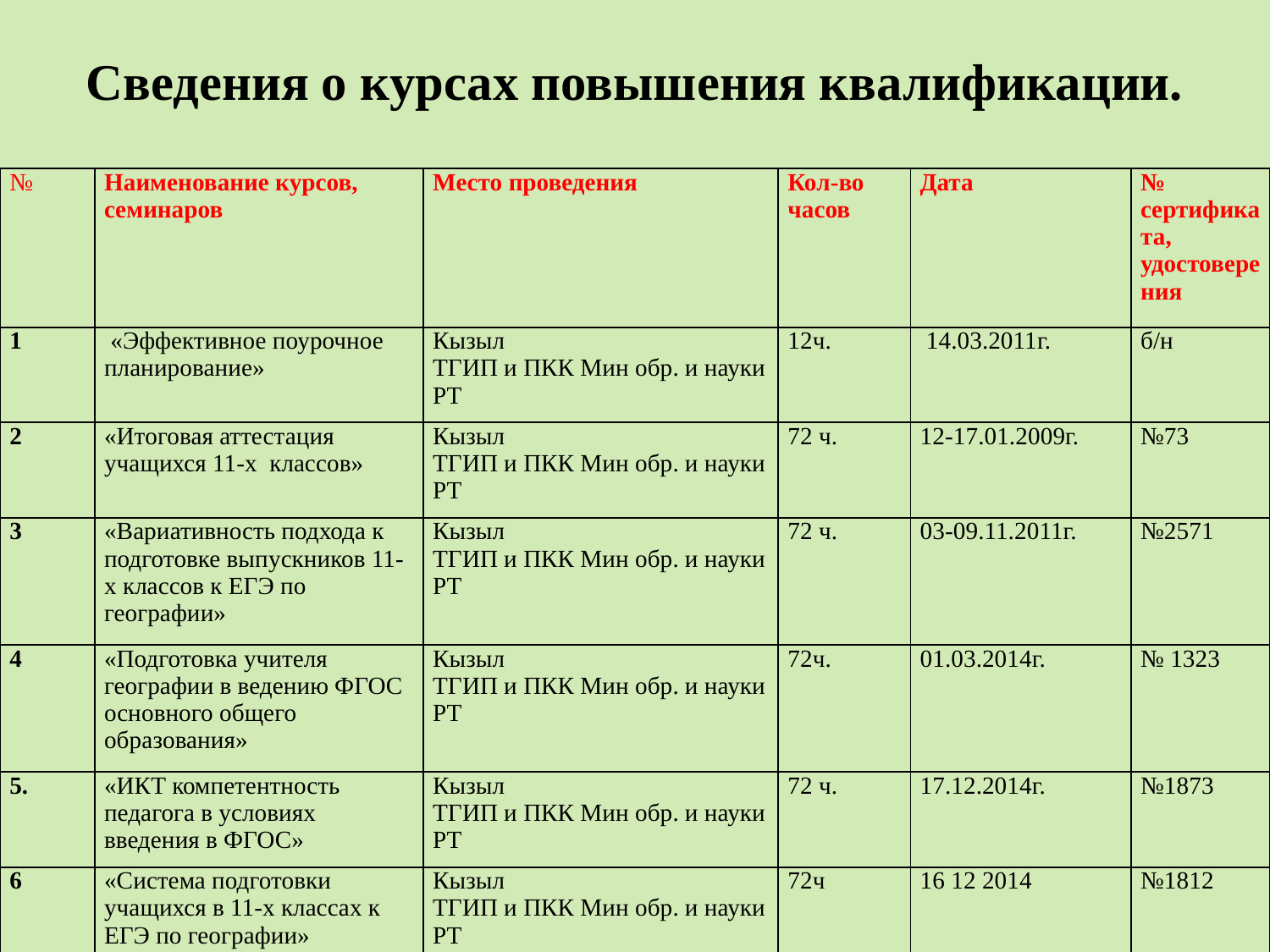

# Сведения о курсах повышения квалификации.
| № | Наименование курсов, семинаров | Место проведения | Кол-во часов | Дата | № сертификата, удостоверения |
| --- | --- | --- | --- | --- | --- |
| 1 | «Эффективное поурочное планирование» | Кызыл ТГИП и ПКК Мин обр. и науки РТ | 12ч. | 14.03.2011г. | б/н |
| 2 | «Итоговая аттестация учащихся 11-х классов» | Кызыл ТГИП и ПКК Мин обр. и науки РТ | 72 ч. | 12-17.01.2009г. | №73 |
| 3 | «Вариативность подхода к подготовке выпускников 11-х классов к ЕГЭ по географии» | Кызыл ТГИП и ПКК Мин обр. и науки РТ | 72 ч. | 03-09.11.2011г. | №2571 |
| 4 | «Подготовка учителя географии в ведению ФГОС основного общего образования» | Кызыл ТГИП и ПКК Мин обр. и науки РТ | 72ч. | 01.03.2014г. | № 1323 |
| 5. | «ИКТ компетентность педагога в условиях введения в ФГОС» | Кызыл ТГИП и ПКК Мин обр. и науки РТ | 72 ч. | 17.12.2014г. | №1873 |
| 6 | «Система подготовки учащихся в 11-х классах к ЕГЭ по географии» | Кызыл ТГИП и ПКК Мин обр. и науки РТ | 72ч | 16 12 2014 | №1812 |